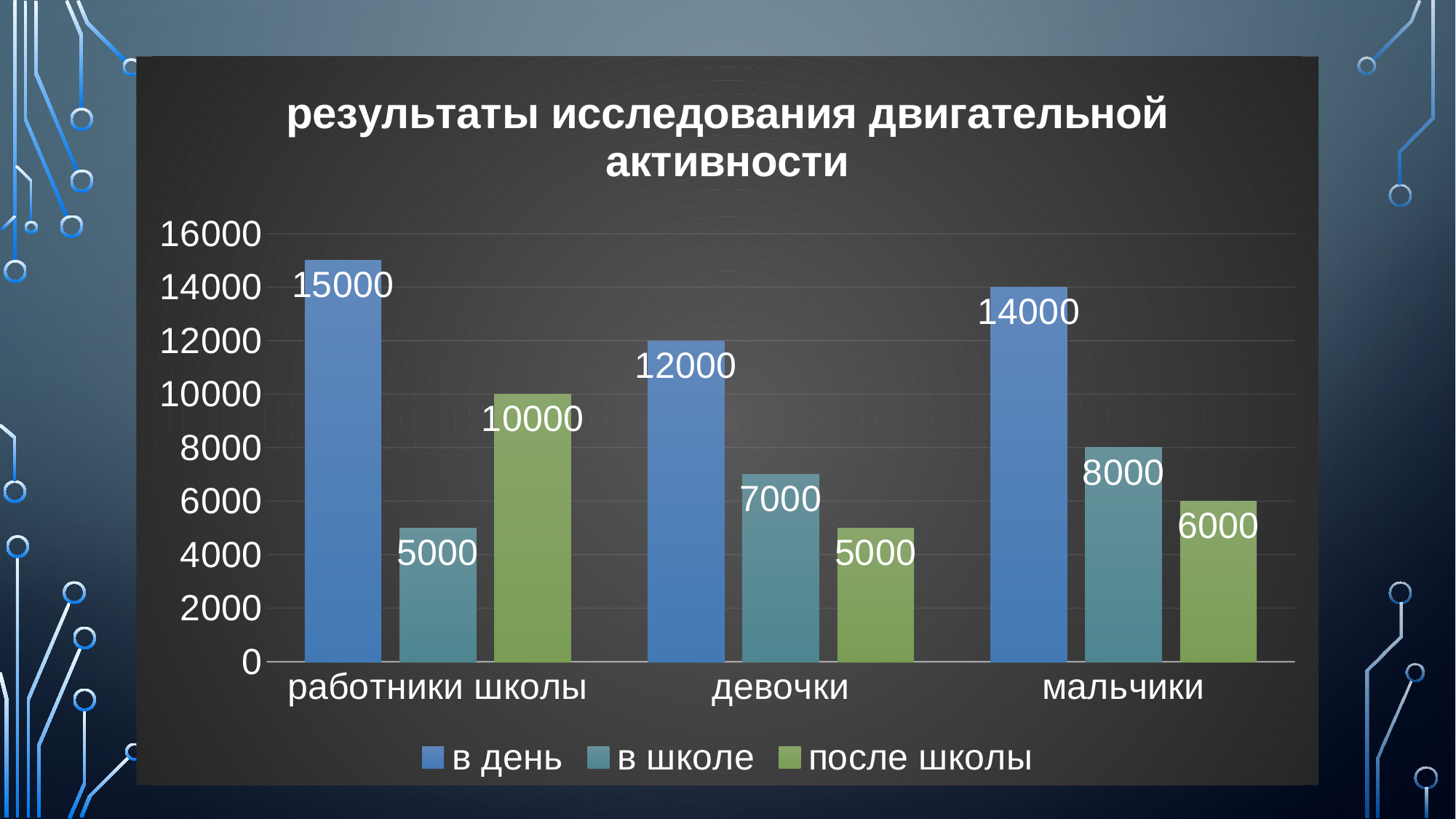

### Chart: результаты исследования двигательной активности

| Category | в день | в школе | после школы |
|---|---|---|---|
| работники школы | 15000.0 | 5000.0 | 10000.0 |
| девочки | 12000.0 | 7000.0 | 5000.0 |
| мальчики | 14000.0 | 8000.0 | 6000.0 |
#